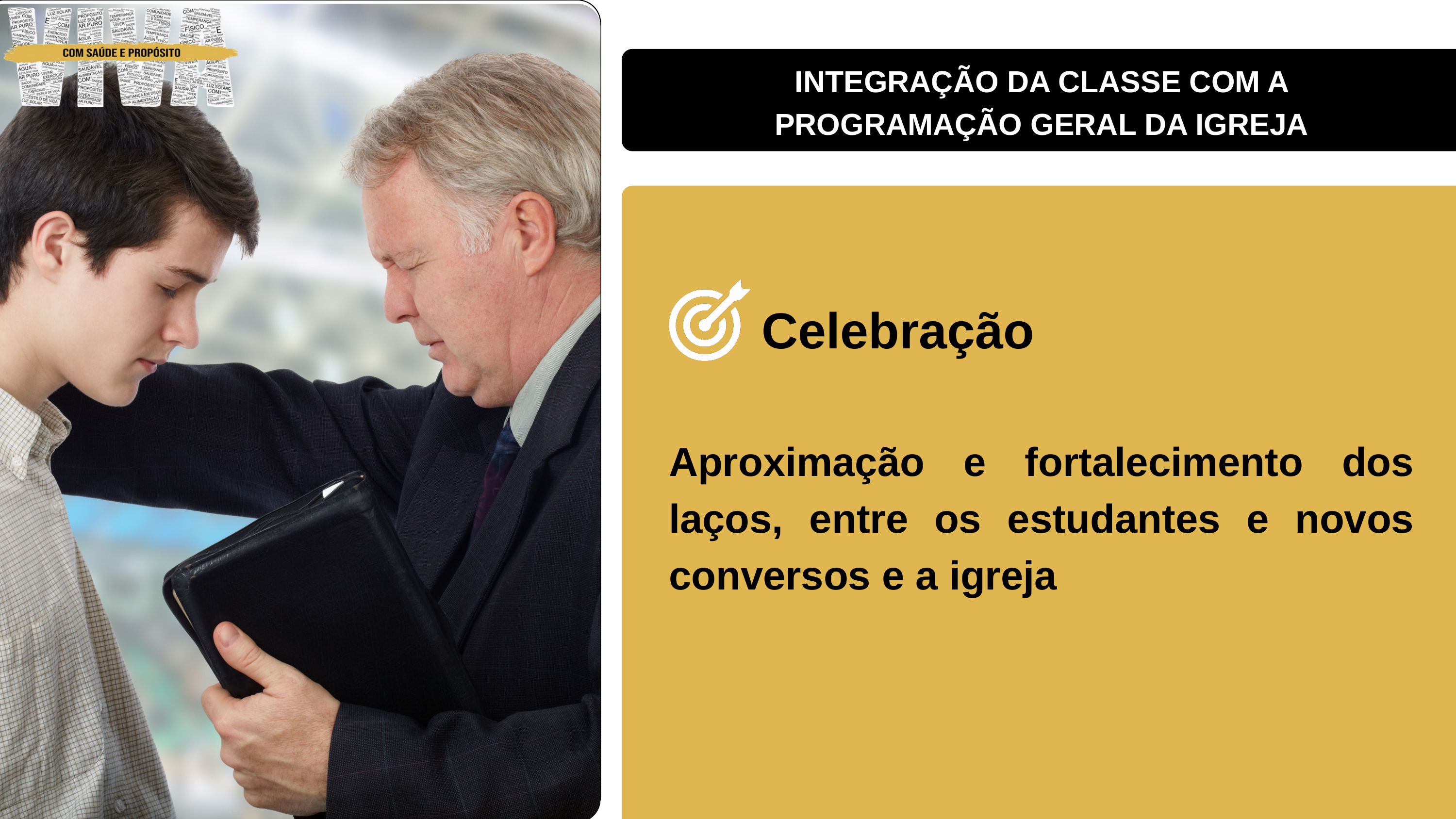

INTEGRAÇÃO DA CLASSE COM A PROGRAMAÇÃO GERAL DA IGREJA

Celebração
Aproximação e fortalecimento dos laços, entre os estudantes e novos conversos e a igreja